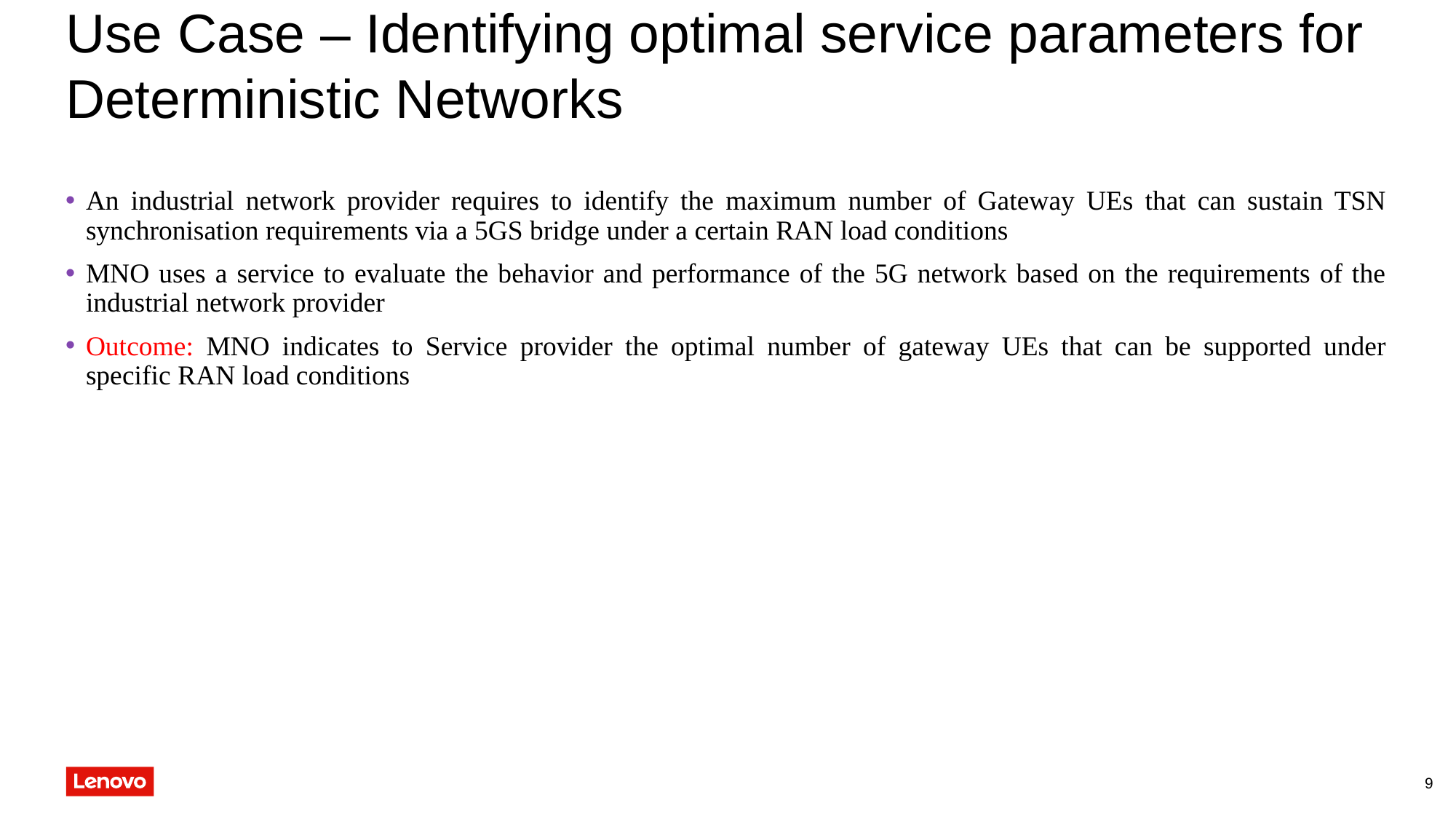

# Use Case – Identifying optimal service parameters for Deterministic Networks
An industrial network provider requires to identify the maximum number of Gateway UEs that can sustain TSN synchronisation requirements via a 5GS bridge under a certain RAN load conditions
MNO uses a service to evaluate the behavior and performance of the 5G network based on the requirements of the industrial network provider
Outcome: MNO indicates to Service provider the optimal number of gateway UEs that can be supported under specific RAN load conditions

9